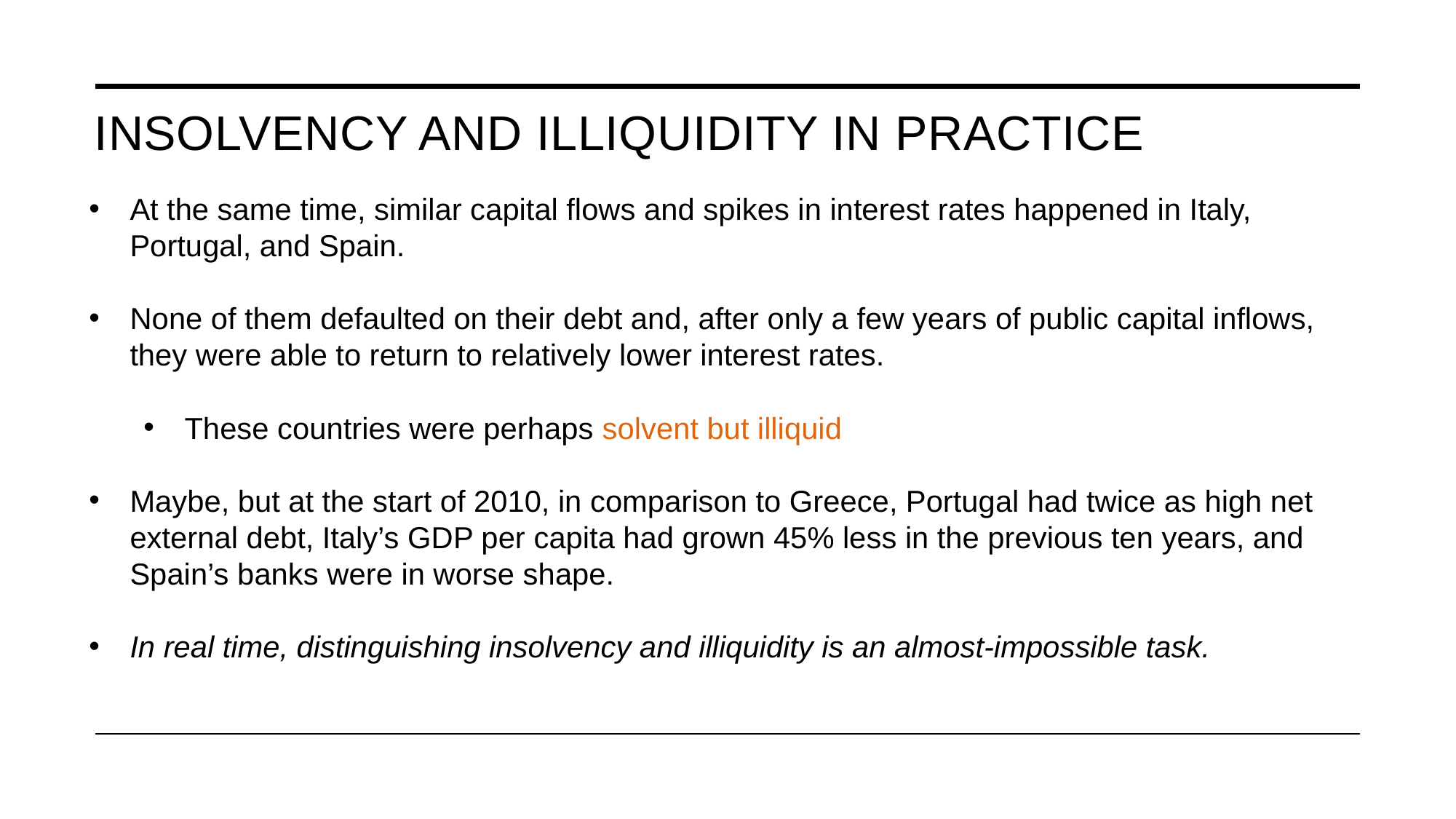

# Insolvency and Illiquidity in Practice
At the same time, similar capital flows and spikes in interest rates happened in Italy, Portugal, and Spain.
None of them defaulted on their debt and, after only a few years of public capital inflows, they were able to return to relatively lower interest rates.
These countries were perhaps solvent but illiquid
Maybe, but at the start of 2010, in comparison to Greece, Portugal had twice as high net external debt, Italy’s GDP per capita had grown 45% less in the previous ten years, and Spain’s banks were in worse shape.
In real time, distinguishing insolvency and illiquidity is an almost-impossible task.